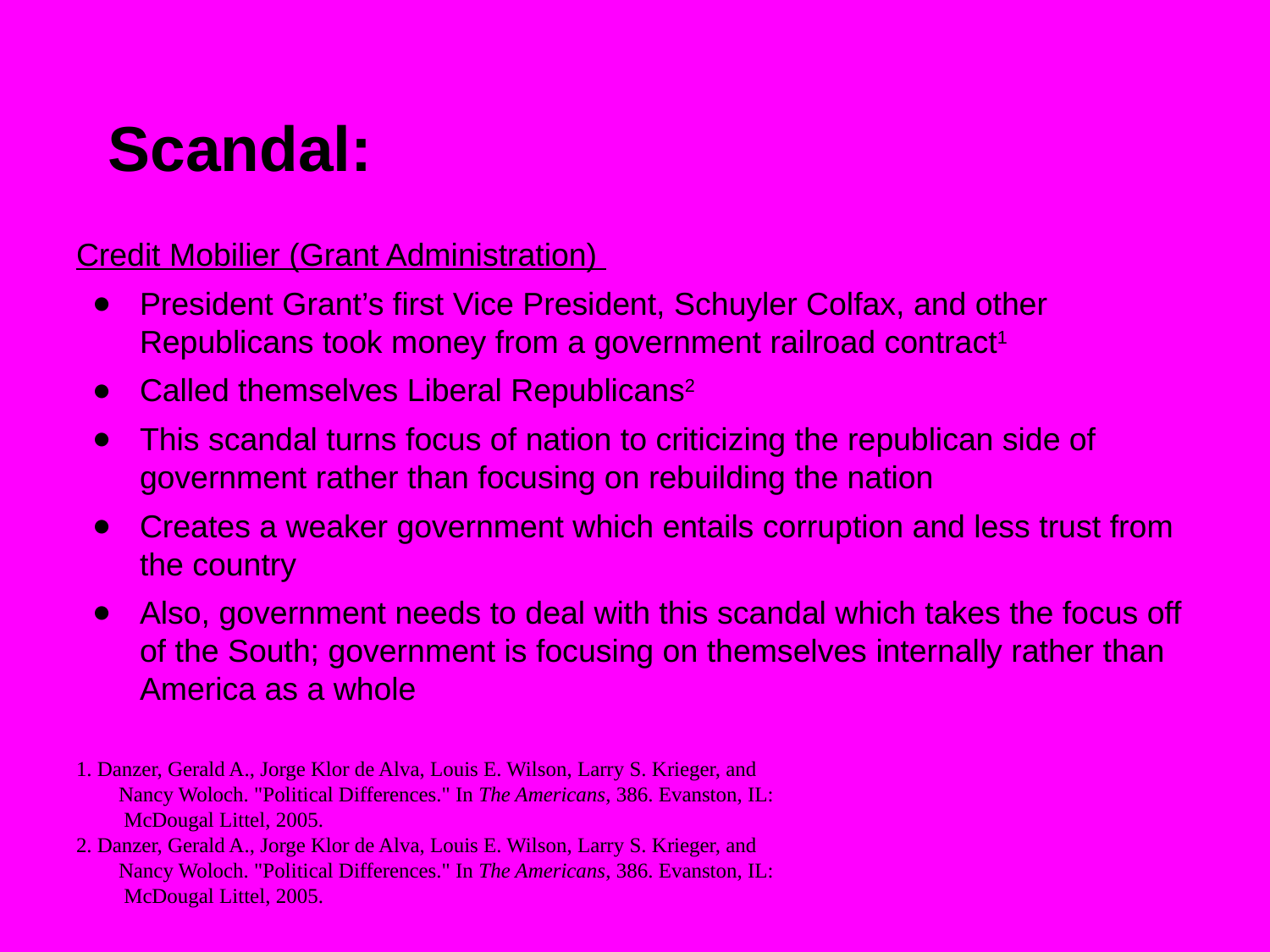

# Scandal:
Credit Mobilier (Grant Administration)
President Grant’s first Vice President, Schuyler Colfax, and other Republicans took money from a government railroad contract1
Called themselves Liberal Republicans2
This scandal turns focus of nation to criticizing the republican side of government rather than focusing on rebuilding the nation
Creates a weaker government which entails corruption and less trust from the country
Also, government needs to deal with this scandal which takes the focus off of the South; government is focusing on themselves internally rather than America as a whole

1. Danzer, Gerald A., Jorge Klor de Alva, Louis E. Wilson, Larry S. Krieger, and
        Nancy Woloch. "Political Differences." In The Americans, 386. Evanston, IL:
         McDougal Littel, 2005.
2. Danzer, Gerald A., Jorge Klor de Alva, Louis E. Wilson, Larry S. Krieger, and
        Nancy Woloch. "Political Differences." In The Americans, 386. Evanston, IL:
         McDougal Littel, 2005.